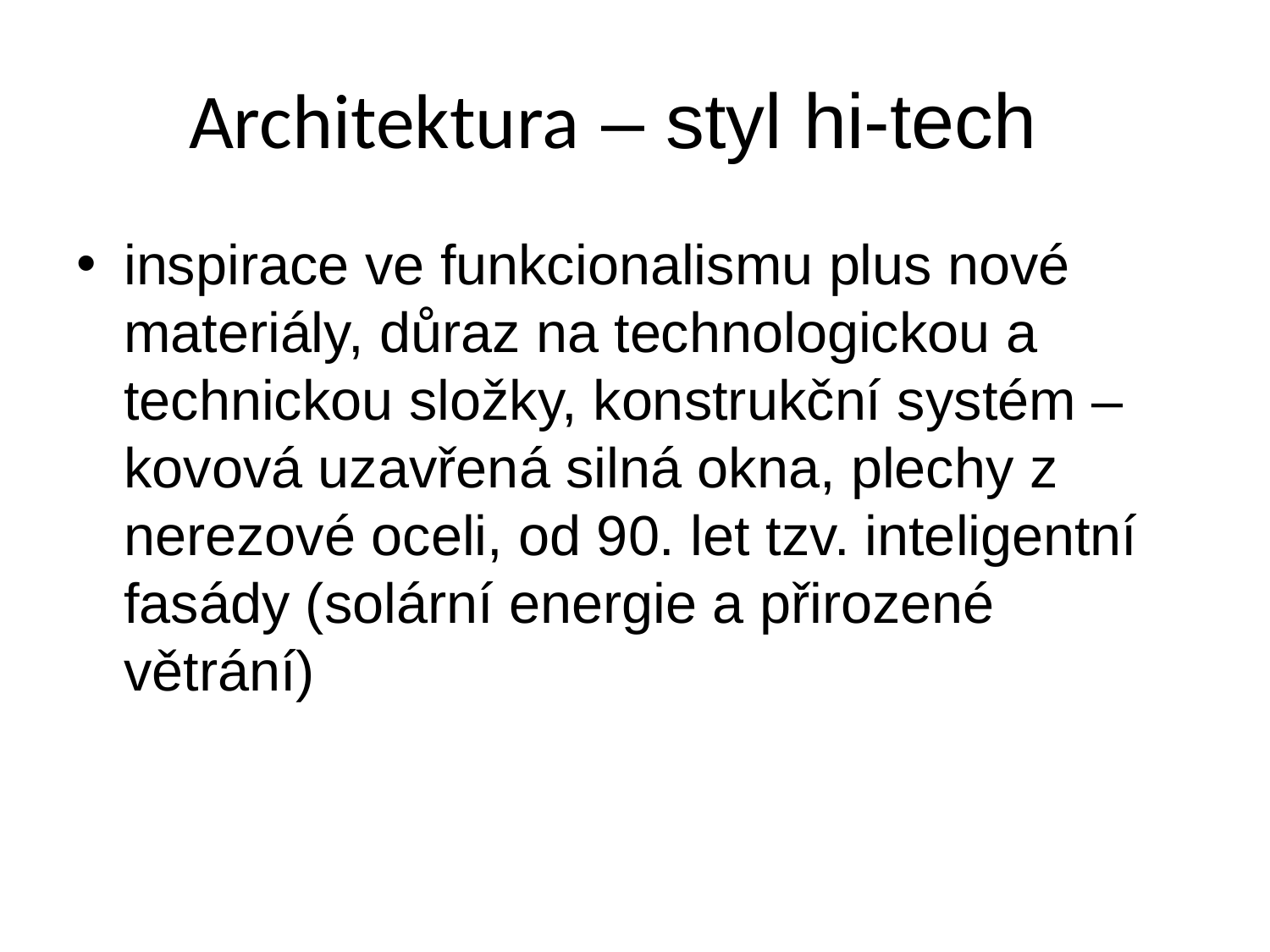

# Architektura – styl hi-tech
inspirace ve funkcionalismu plus nové materiály, důraz na technologickou a technickou složky, konstrukční systém – kovová uzavřená silná okna, plechy z nerezové oceli, od 90. let tzv. inteligentní fasády (solární energie a přirozené větrání)